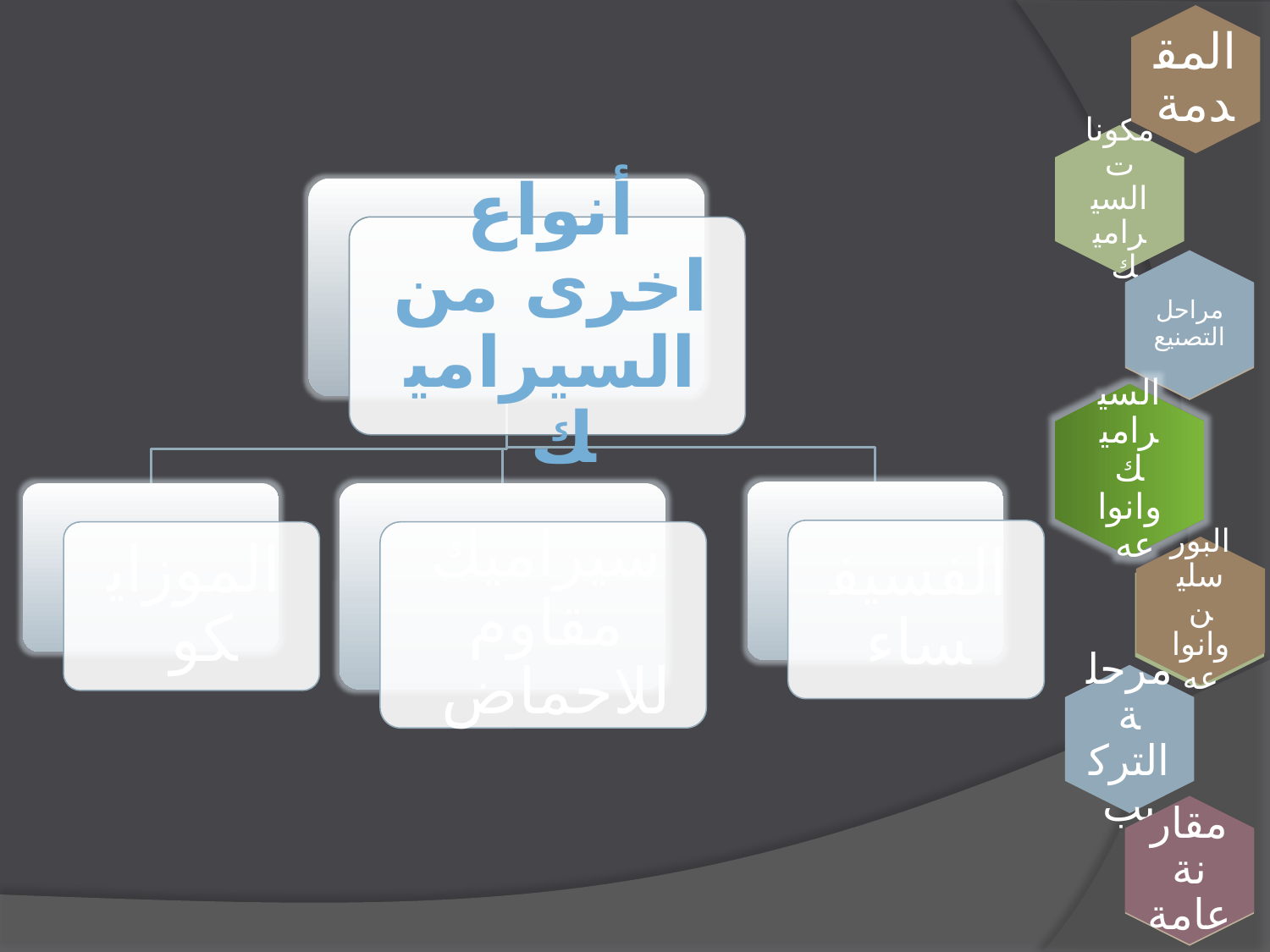

مكونات السيراميك

مراحل التصنيع
المقدمة
السيراميك وانواعه

مرحلة التركيب
البورسلين وانواعه
مقارنة عامة
أنواع اخرى من السيراميك
الموزايكو
سيراميك مقاوم للاحماض
الفسيفساء